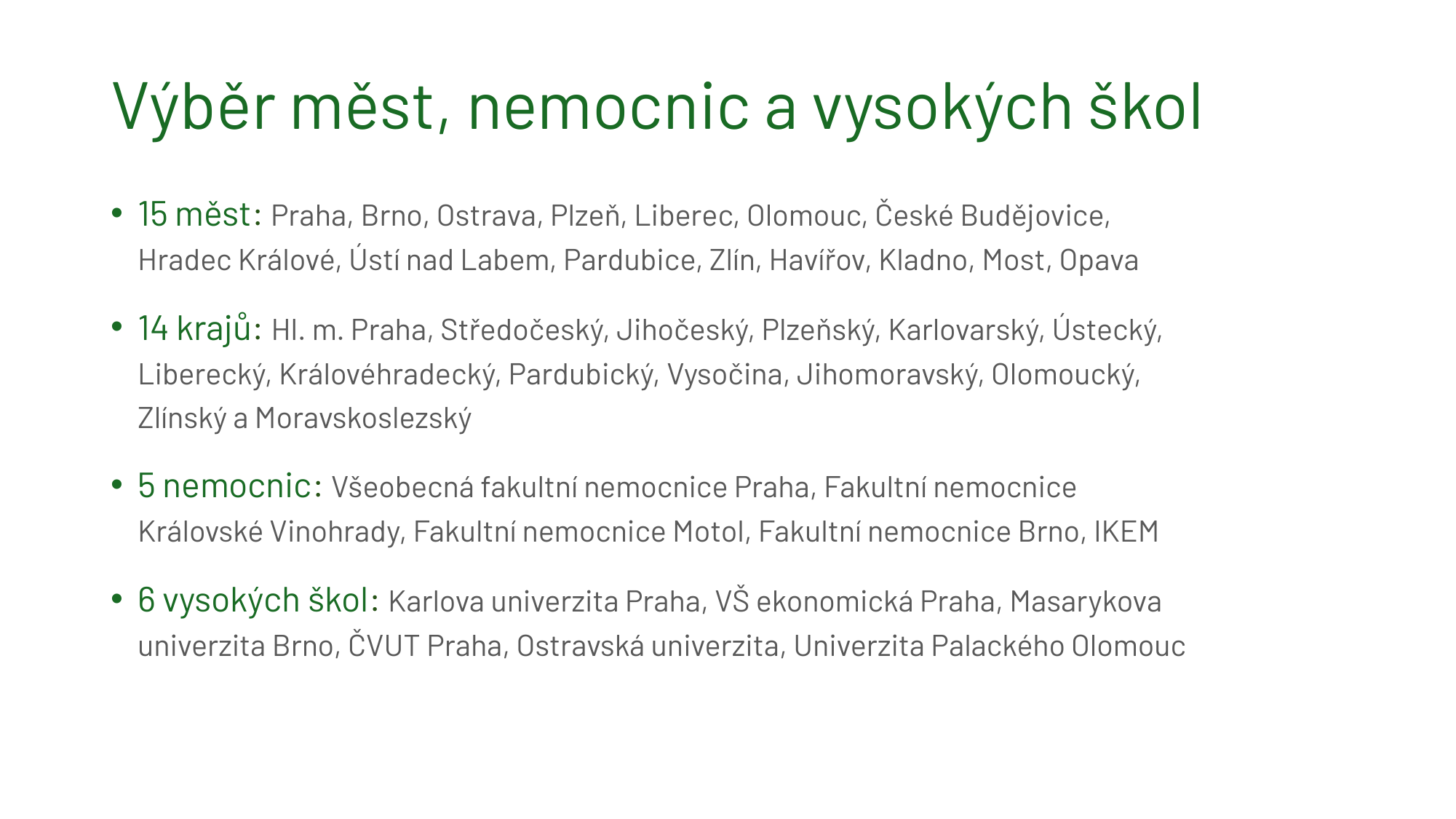

# Výběr měst, nemocnic a vysokých škol
15 měst: Praha, Brno, Ostrava, Plzeň, Liberec, Olomouc, České Budějovice, Hradec Králové, Ústí nad Labem, Pardubice, Zlín, Havířov, Kladno, Most, Opava
14 krajů: Hl. m. Praha, Středočeský, Jihočeský, Plzeňský, Karlovarský, Ústecký, Liberecký, Královéhradecký, Pardubický, Vysočina, Jihomoravský, Olomoucký, Zlínský a Moravskoslezský
5 nemocnic: Všeobecná fakultní nemocnice Praha, Fakultní nemocnice Královské Vinohrady, Fakultní nemocnice Motol, Fakultní nemocnice Brno, IKEM
6 vysokých škol: Karlova univerzita Praha, VŠ ekonomická Praha, Masarykova univerzita Brno, ČVUT Praha, Ostravská univerzita, Univerzita Palackého Olomouc